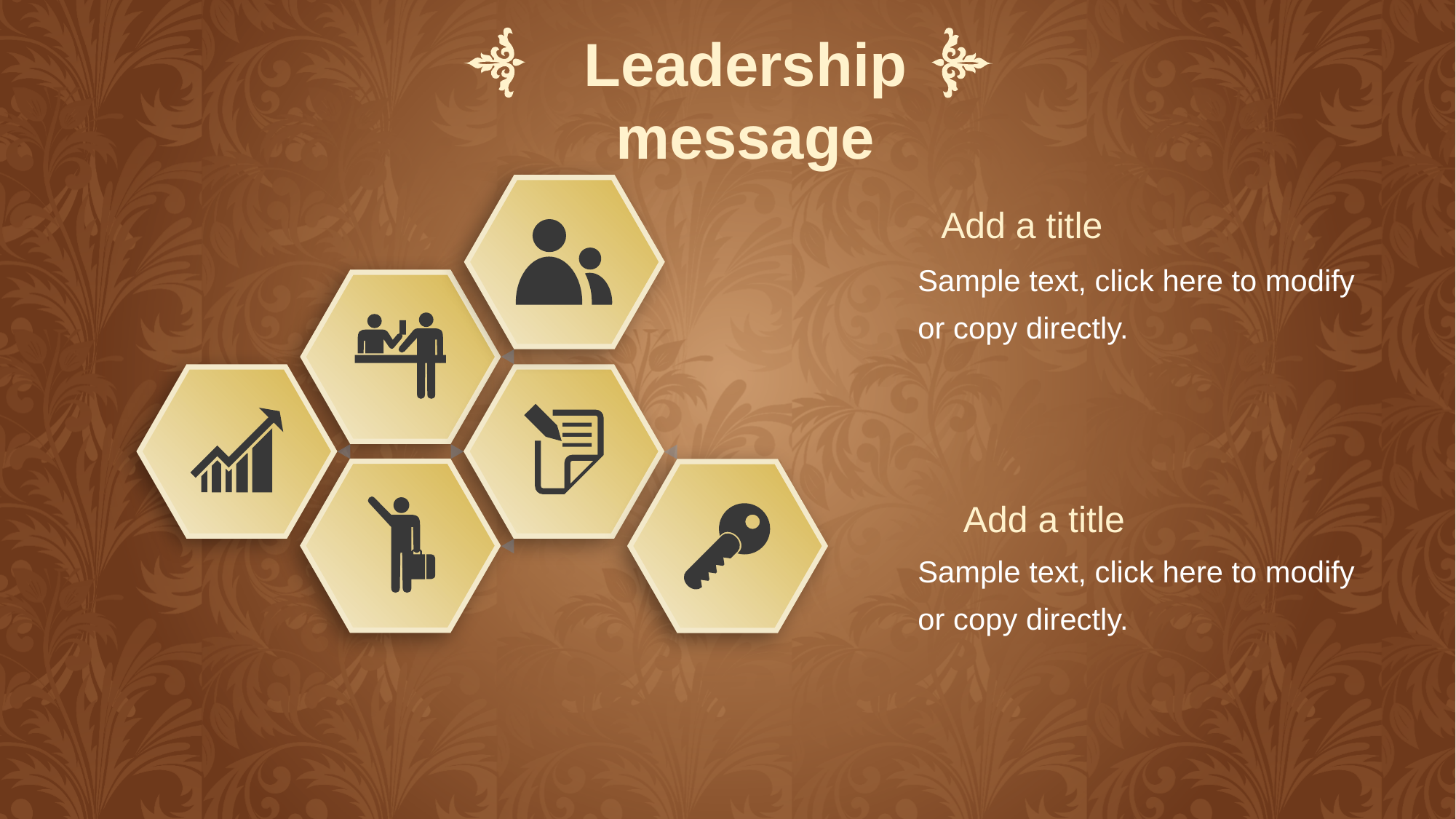

Leadership message

Add a title

Sample text, click here to modify or copy directly.

Add a title

Sample text, click here to modify or copy directly.